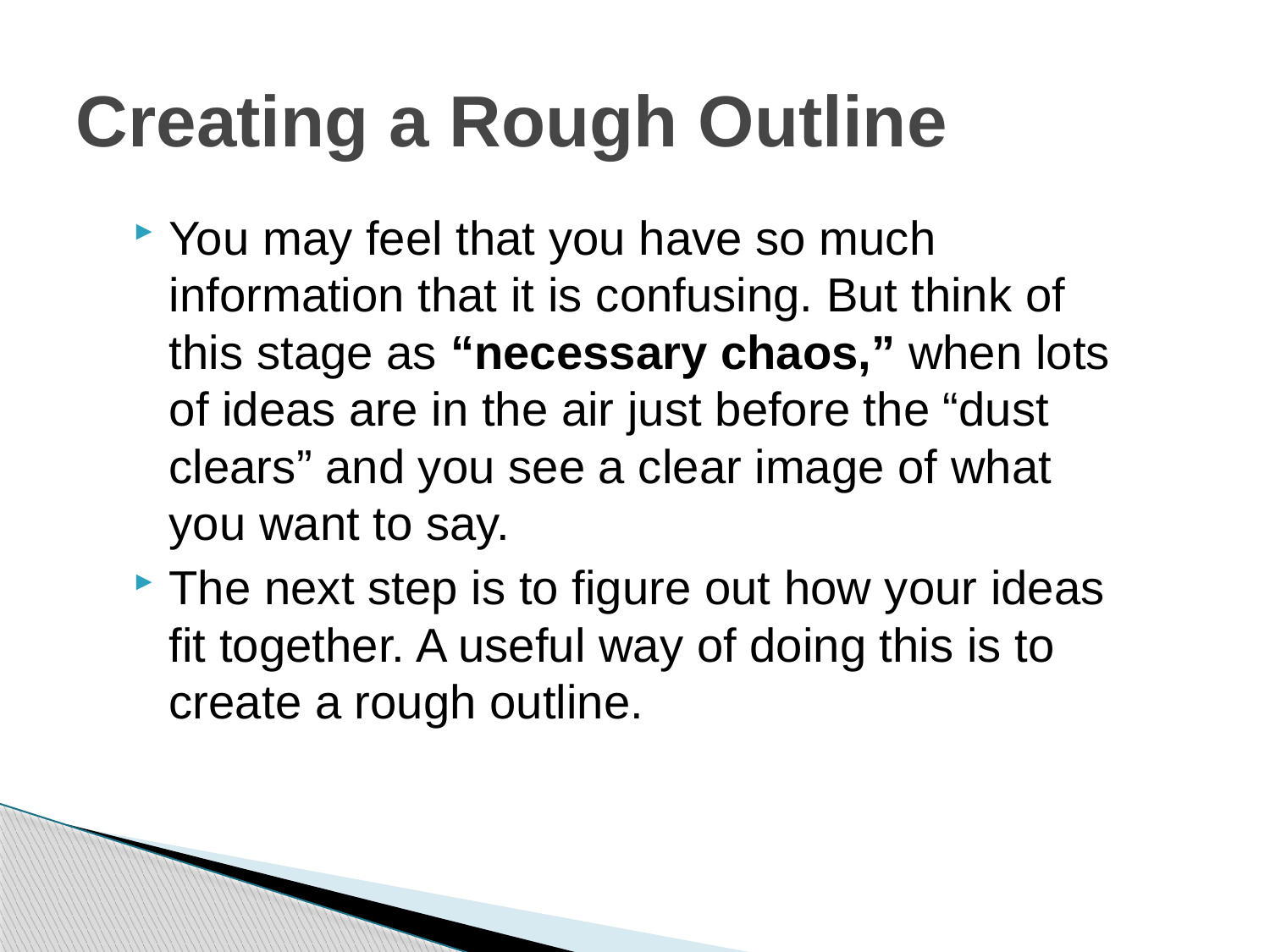

# Creating a Rough Outline
You may feel that you have so much information that it is confusing. But think of this stage as “necessary chaos,” when lots of ideas are in the air just before the “dust clears” and you see a clear image of what you want to say.
The next step is to figure out how your ideas fit together. A useful way of doing this is to create a rough outline.